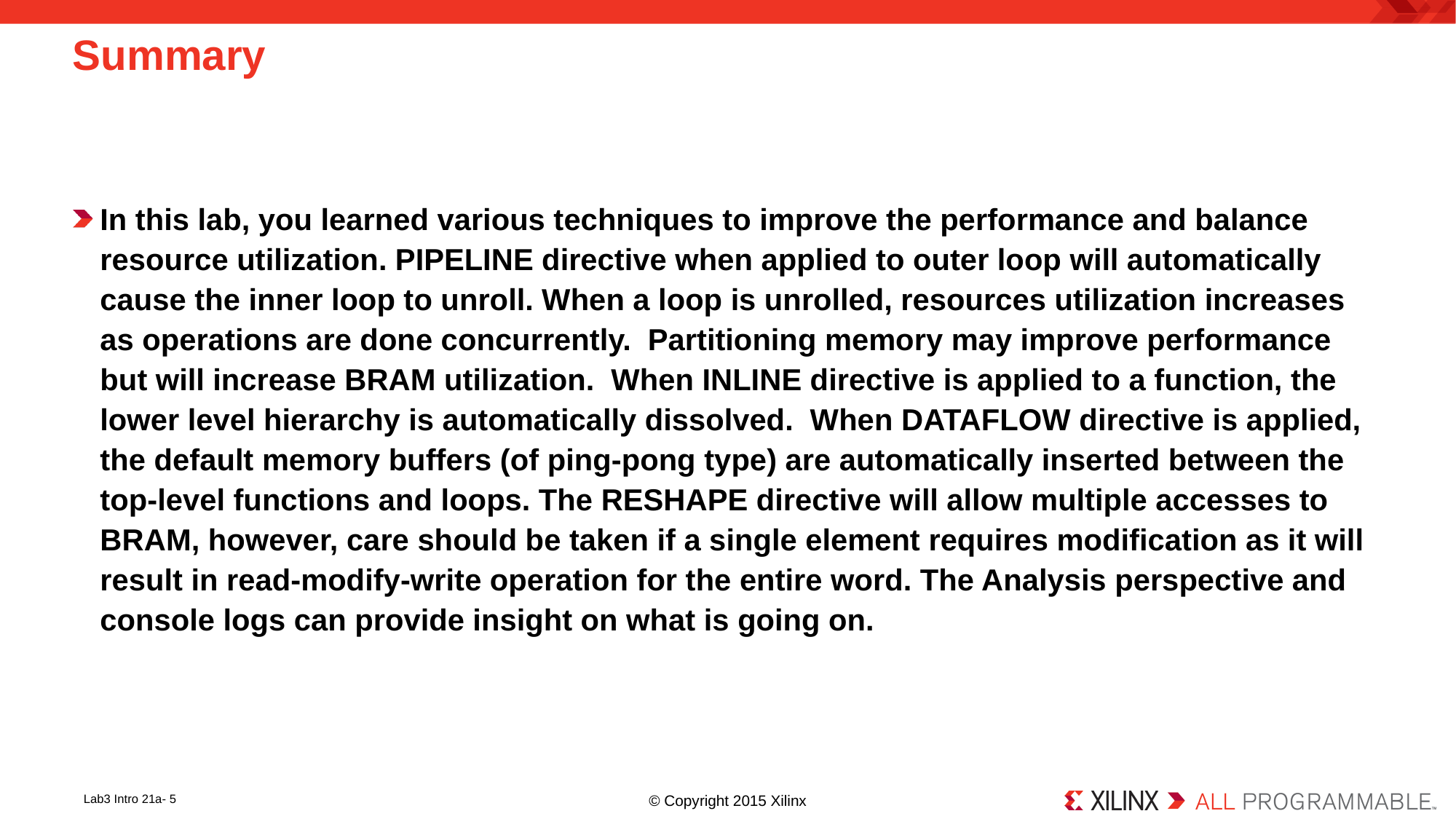

# Summary
In this lab, you learned various techniques to improve the performance and balance resource utilization. PIPELINE directive when applied to outer loop will automatically cause the inner loop to unroll. When a loop is unrolled, resources utilization increases as operations are done concurrently.  Partitioning memory may improve performance but will increase BRAM utilization.  When INLINE directive is applied to a function, the lower level hierarchy is automatically dissolved.  When DATAFLOW directive is applied, the default memory buffers (of ping-pong type) are automatically inserted between the top-level functions and loops. The RESHAPE directive will allow multiple accesses to BRAM, however, care should be taken if a single element requires modification as it will result in read-modify-write operation for the entire word. The Analysis perspective and console logs can provide insight on what is going on.
Lab3 Intro 21a- 5
© Copyright 2015 Xilinx